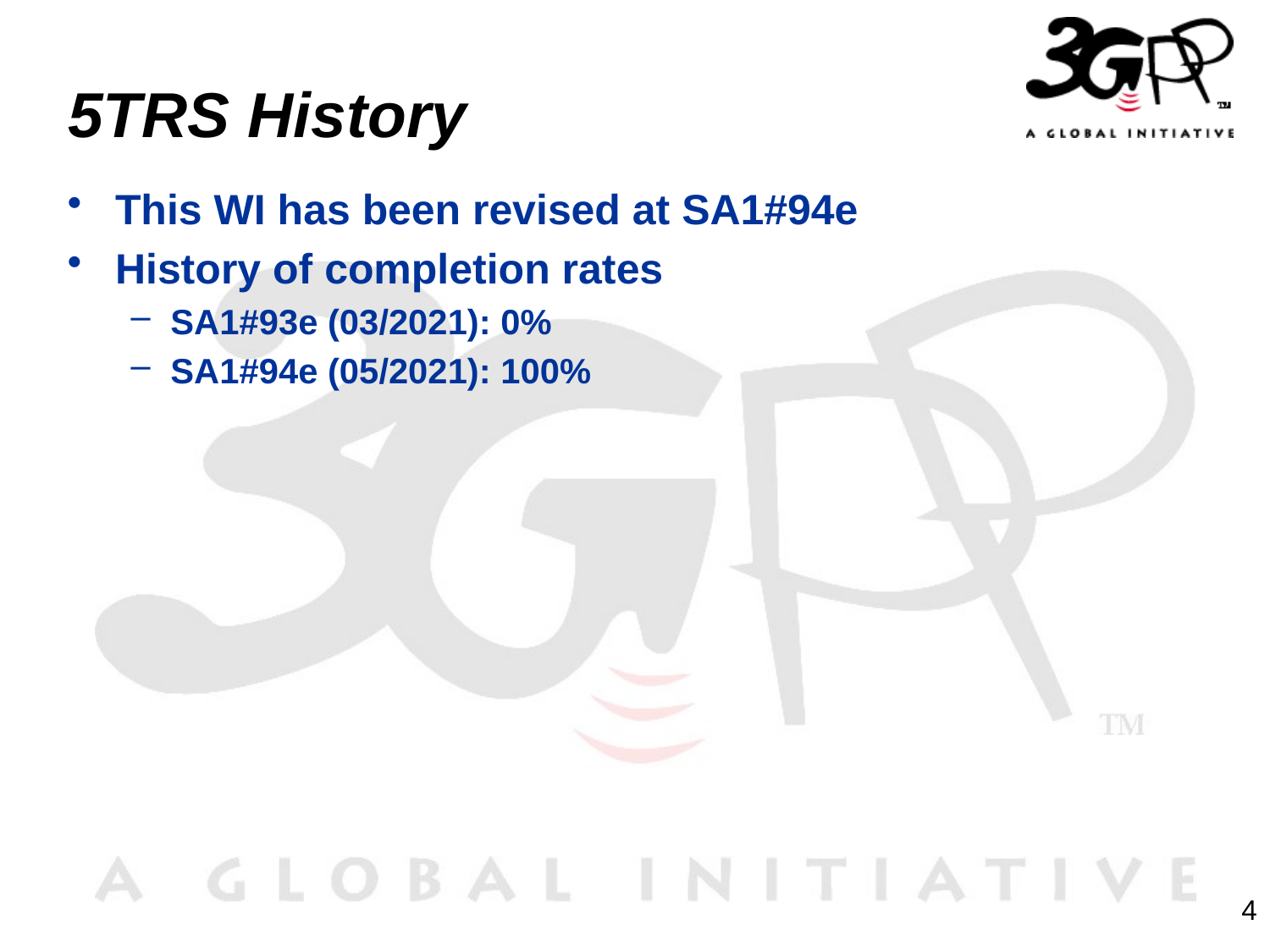

# 5TRS History
This WI has been revised at SA1#94e
History of completion rates
SA1#93e (03/2021): 0%
SA1#94e (05/2021): 100%

4